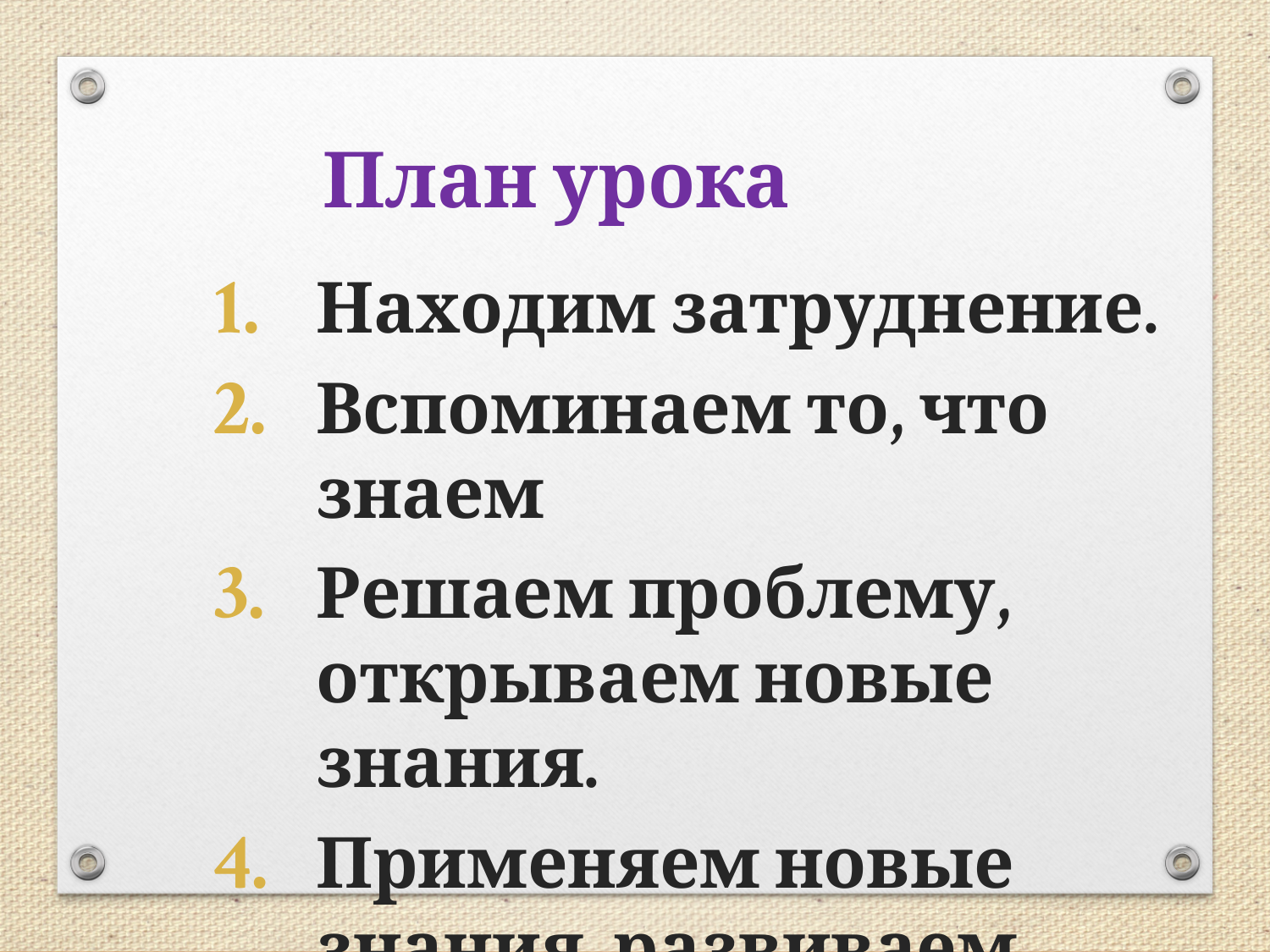

План урока
Находим затруднение.
Вспоминаем то, что знаем
Решаем проблему, открываем новые знания.
Применяем новые знания, развиваем умения.